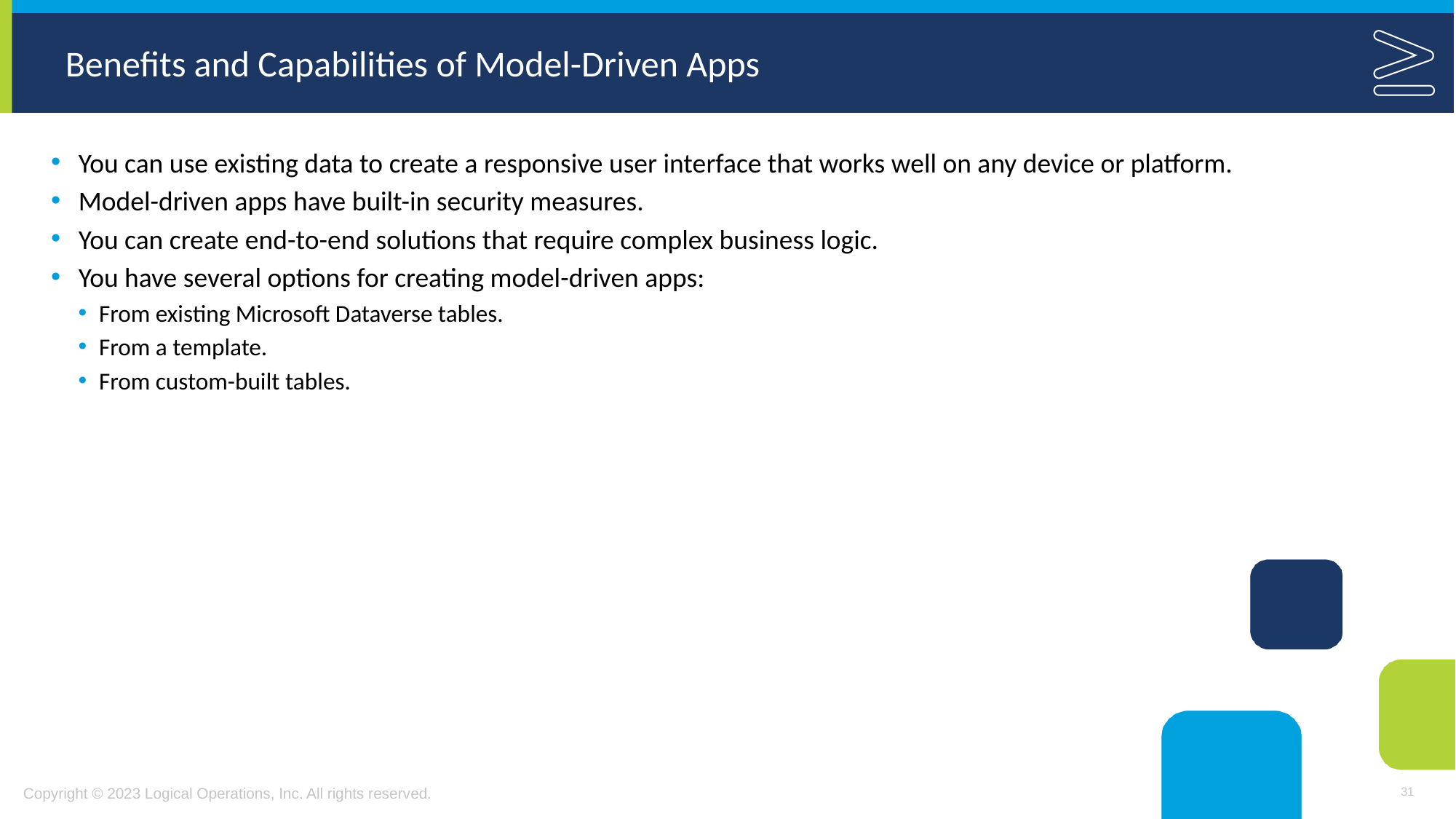

# Benefits and Capabilities of Model-Driven Apps
You can use existing data to create a responsive user interface that works well on any device or platform.
Model-driven apps have built-in security measures.
You can create end-to-end solutions that require complex business logic.
You have several options for creating model-driven apps:
From existing Microsoft Dataverse tables.
From a template.
From custom-built tables.

31